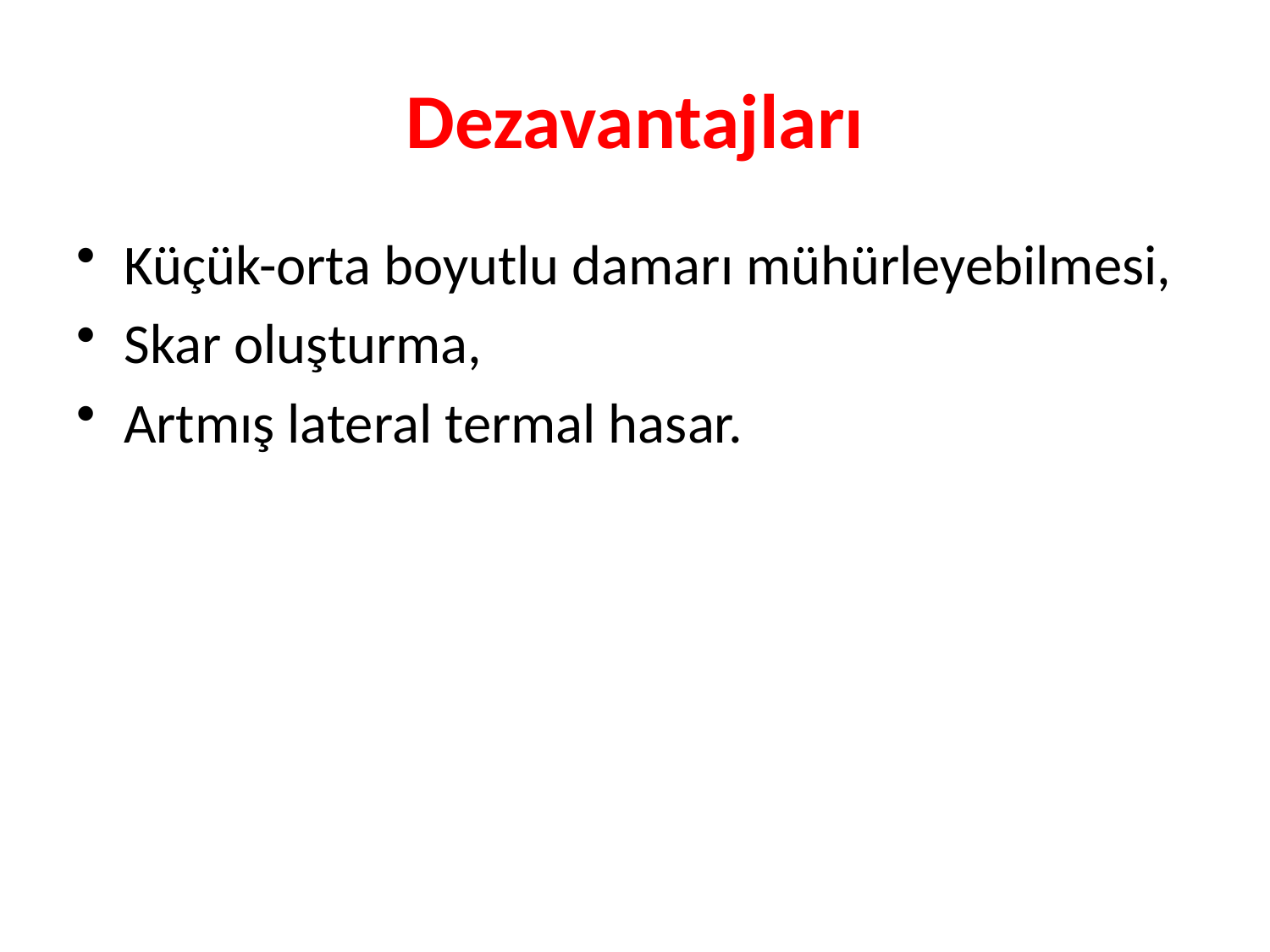

# Dezavantajları
Küçük-orta boyutlu damarı mühürleyebilmesi,
Skar oluşturma,
Artmış lateral termal hasar.